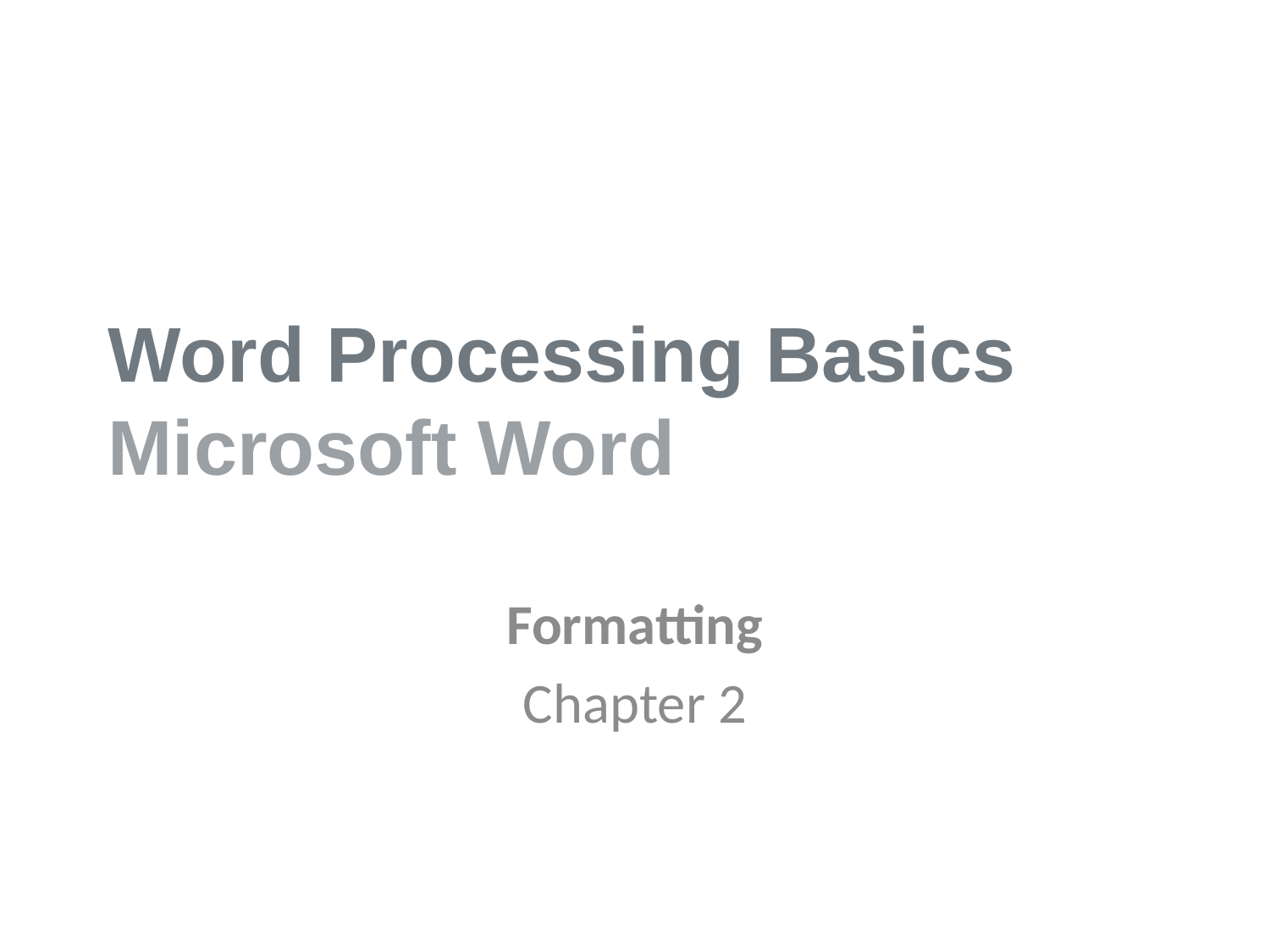

# Word Processing Basics Microsoft Word
Formatting
Chapter 2